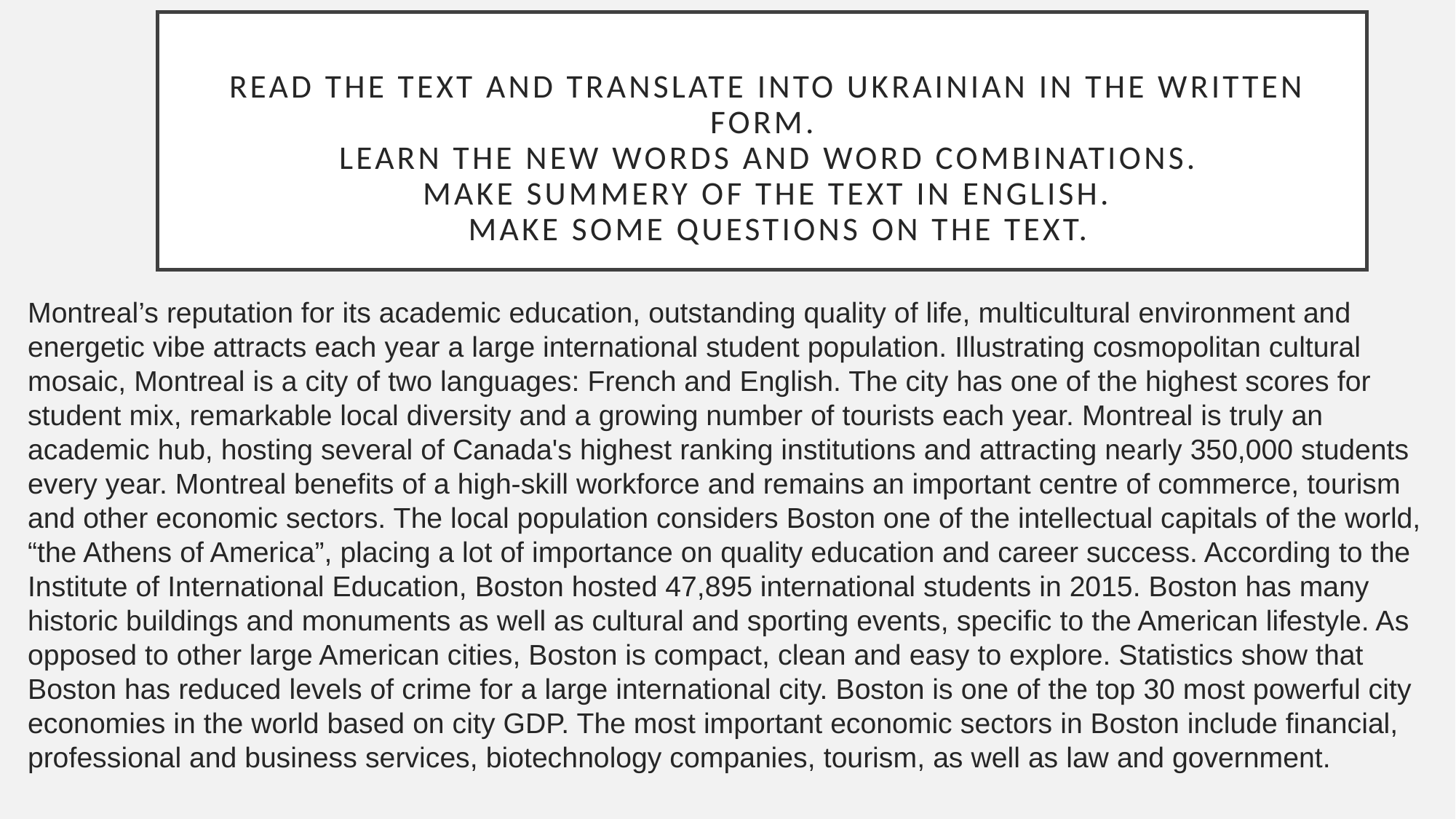

# Read the text and translate into Ukrainian in the written form.
 Learn the new words and word combinations.
 Make summery of the text in English.
   Make some questions on the text.

Montreal’s reputation for its academic education, outstanding quality of life, multicultural environment and energetic vibe attracts each year a large international student population. Illustrating cosmopolitan cultural mosaic, Montreal is a city of two languages: French and English. The city has one of the highest scores for student mix, remarkable local diversity and a growing number of tourists each year. Montreal is truly an academic hub, hosting several of Canada's highest ranking institutions and attracting nearly 350,000 students every year. Montreal benefits of a high-skill workforce and remains an important centre of commerce, tourism and other economic sectors. The local population considers Boston one of the intellectual capitals of the world, “the Athens of America”, placing a lot of importance on quality education and career success. According to the Institute of International Education, Boston hosted 47,895 international students in 2015. Boston has many historic buildings and monuments as well as cultural and sporting events, specific to the American lifestyle. As opposed to other large American cities, Boston is compact, clean and easy to explore. Statistics show that Boston has reduced levels of crime for a large international city. Boston is one of the top 30 most powerful city economies in the world based on city GDP. The most important economic sectors in Boston include financial, professional and business services, biotechnology companies, tourism, as well as law and government.